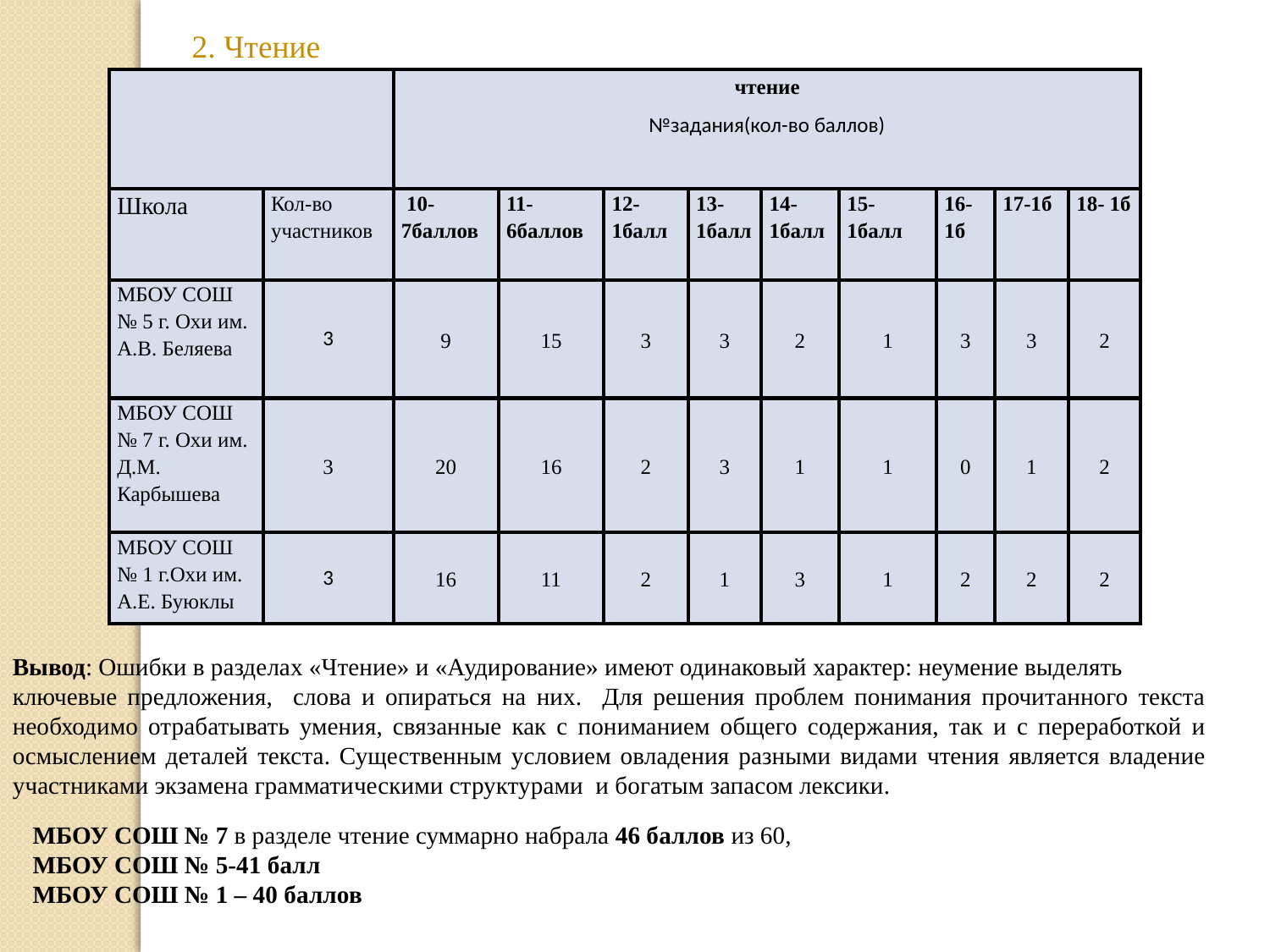

2. Чтение
|  |  | чтение №задания(кол-во баллов) |  |  |  |  |  |  |  |  |
| --- | --- | --- | --- | --- | --- | --- | --- | --- | --- | --- |
| Школа | Кол-во участников | 10-7баллов | 11-6баллов | 12-1балл | 13- 1балл | 14-1балл | 15-1балл | 16-1б | 17-1б | 18- 1б |
| МБОУ СОШ № 5 г. Охи им. А.В. Беляева | 3 | 9 | 15 | 3 | 3 | 2 | 1 | 3 | 3 | 2 |
| МБОУ СОШ № 7 г. Охи им. Д.М. Карбышева | 3 | 20 | 16 | 2 | 3 | 1 | 1 | 0 | 1 | 2 |
| МБОУ СОШ № 1 г.Охи им. А.Е. Буюклы | 3 | 16 | 11 | 2 | 1 | 3 | 1 | 2 | 2 | 2 |
Вывод: Ошибки в разделах «Чтение» и «Аудирование» имеют одинаковый характер: неумение выделять
ключевые предложения,  слова и опираться на них.  Для решения проблем понимания прочитанного текста необходимо отрабатывать умения, связанные как с пониманием общего содержания, так и с переработкой и осмыслением деталей текста. Существенным условием овладения разными видами чтения является владение участниками экзамена грамматическими структурами  и богатым запасом лексики.
МБОУ СОШ № 7 в разделе чтение суммарно набрала 46 баллов из 60,
МБОУ СОШ № 5-41 балл
МБОУ СОШ № 1 – 40 баллов